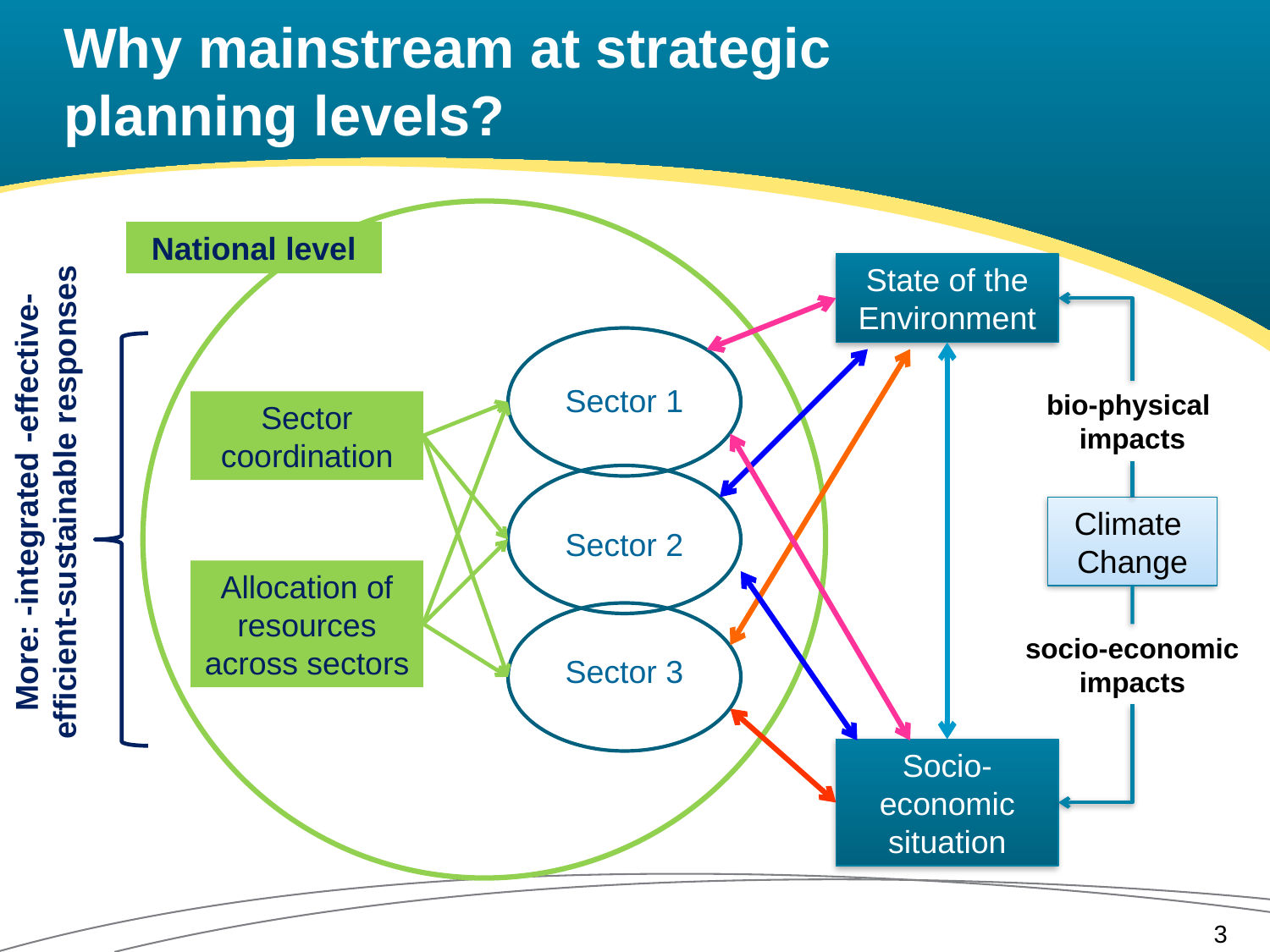

# Why mainstream at strategic planning levels?

National level
State of the Environment

Sector 1
bio-physical
impacts
Sector coordination
More: -integrated -effective-efficient-sustainable responses

Climate
Change
Sector 2
Allocation of resources across sectors

socio-economic impacts
Sector 3
Socio-economic situation
3